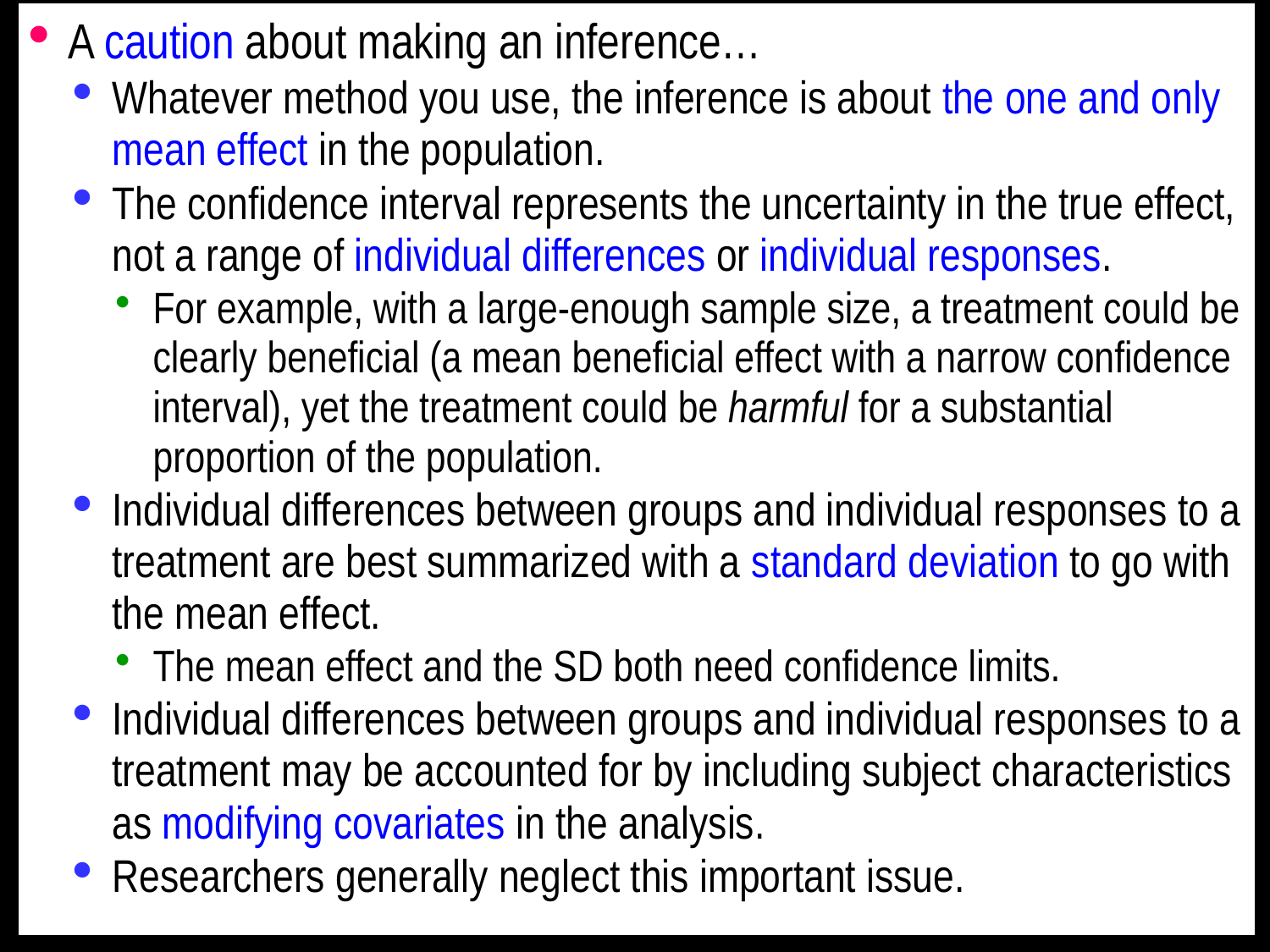

A caution about making an inference…
Whatever method you use, the inference is about the one and only mean effect in the population.
The confidence interval represents the uncertainty in the true effect, not a range of individual differences or individual responses.
For example, with a large-enough sample size, a treatment could be clearly beneficial (a mean beneficial effect with a narrow confidence interval), yet the treatment could be harmful for a substantial proportion of the population.
Individual differences between groups and individual responses to a treatment are best summarized with a standard deviation to go with the mean effect.
The mean effect and the SD both need confidence limits.
Individual differences between groups and individual responses to a treatment may be accounted for by including subject characteristics as modifying covariates in the analysis.
Researchers generally neglect this important issue.